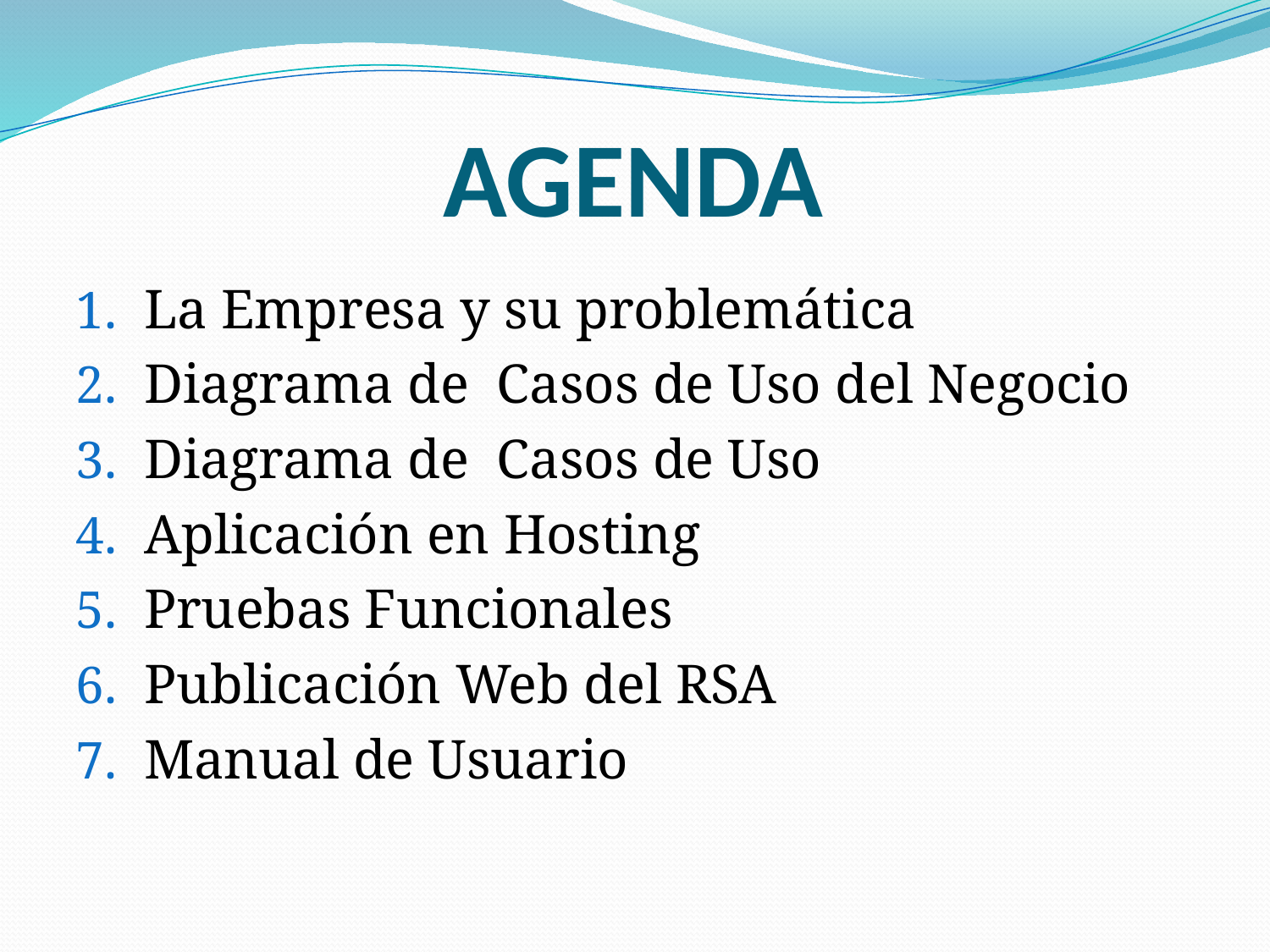

# AGENDA
La Empresa y su problemática
Diagrama de  Casos de Uso del Negocio
Diagrama de  Casos de Uso
Aplicación en Hosting
Pruebas Funcionales
Publicación Web del RSA
Manual de Usuario